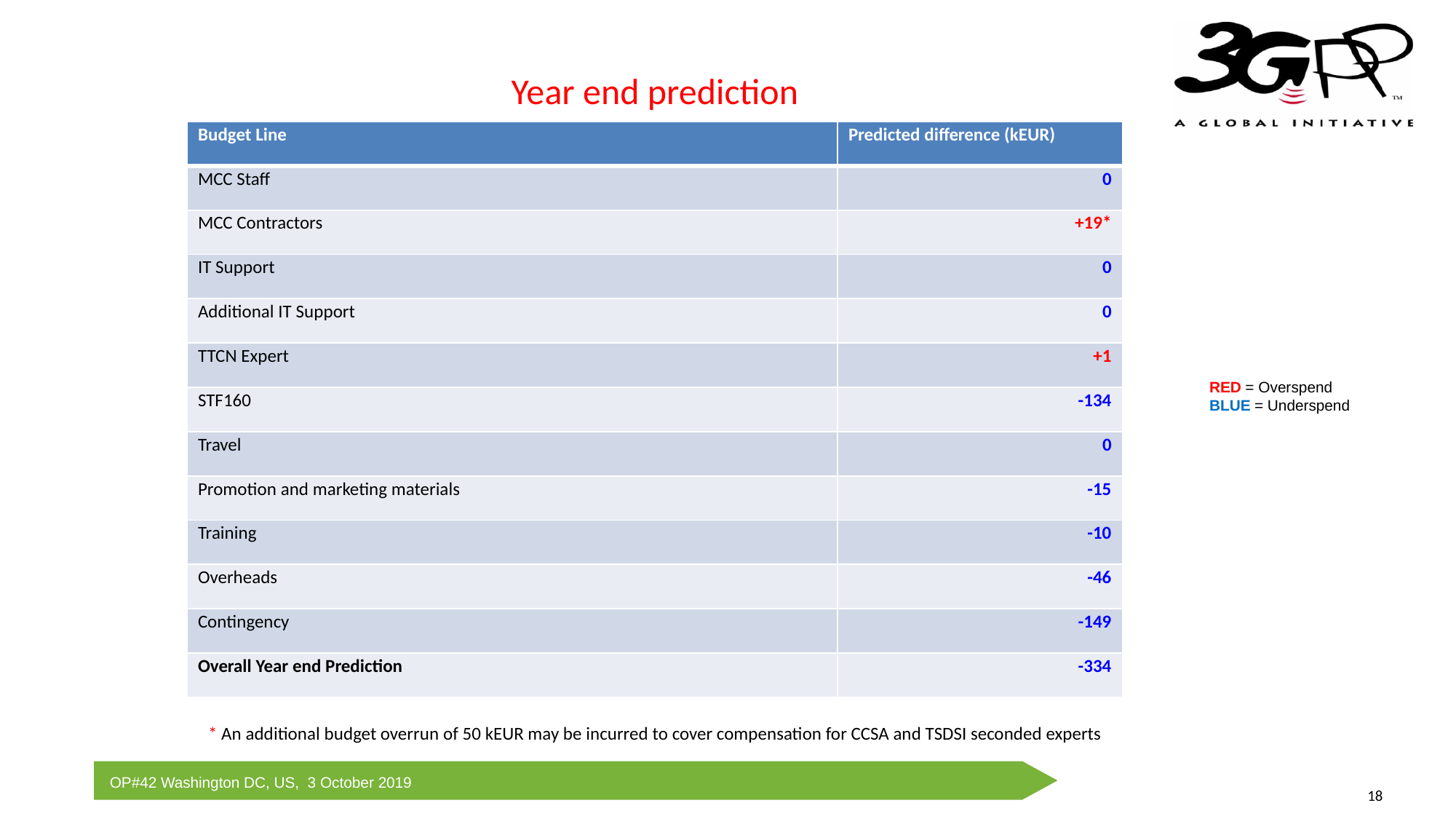

# Year end prediction
| Budget Line | Predicted difference (kEUR) |
| --- | --- |
| MCC Staff | 0 |
| MCC Contractors | +19\* |
| IT Support | 0 |
| Additional IT Support | 0 |
| TTCN Expert | +1 |
| STF160 | -134 |
| Travel | 0 |
| Promotion and marketing materials | -15 |
| Training | -10 |
| Overheads | -46 |
| Contingency | -149 |
| Overall Year end Prediction | -334 |
RED = Overspend
BLUE = Underspend
* An additional budget overrun of 50 kEUR may be incurred to cover compensation for CCSA and TSDSI seconded experts